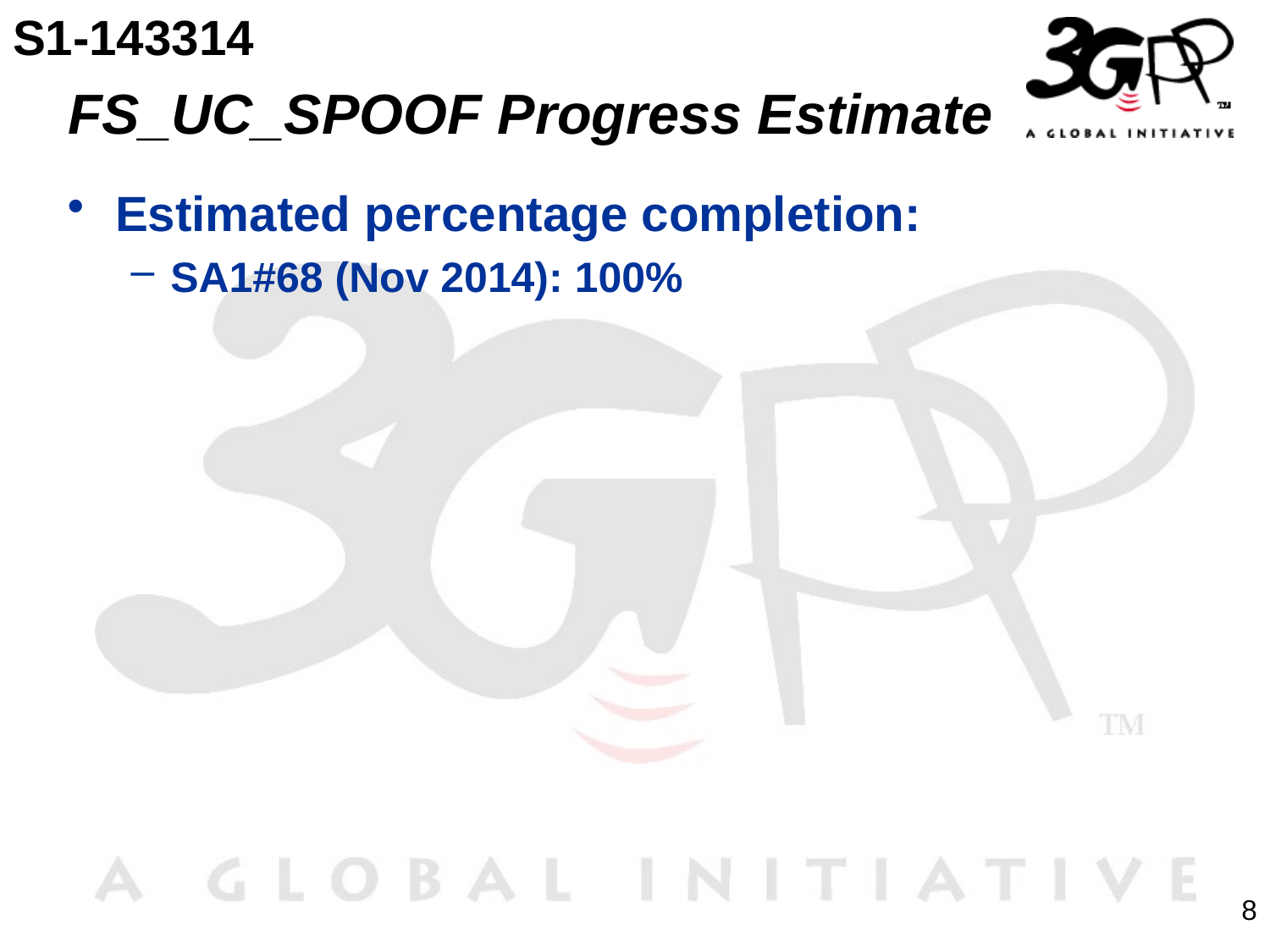

S1-143314
# FS_UC_SPOOF Progress Estimate
Estimated percentage completion:
SA1#68 (Nov 2014): 100%
8